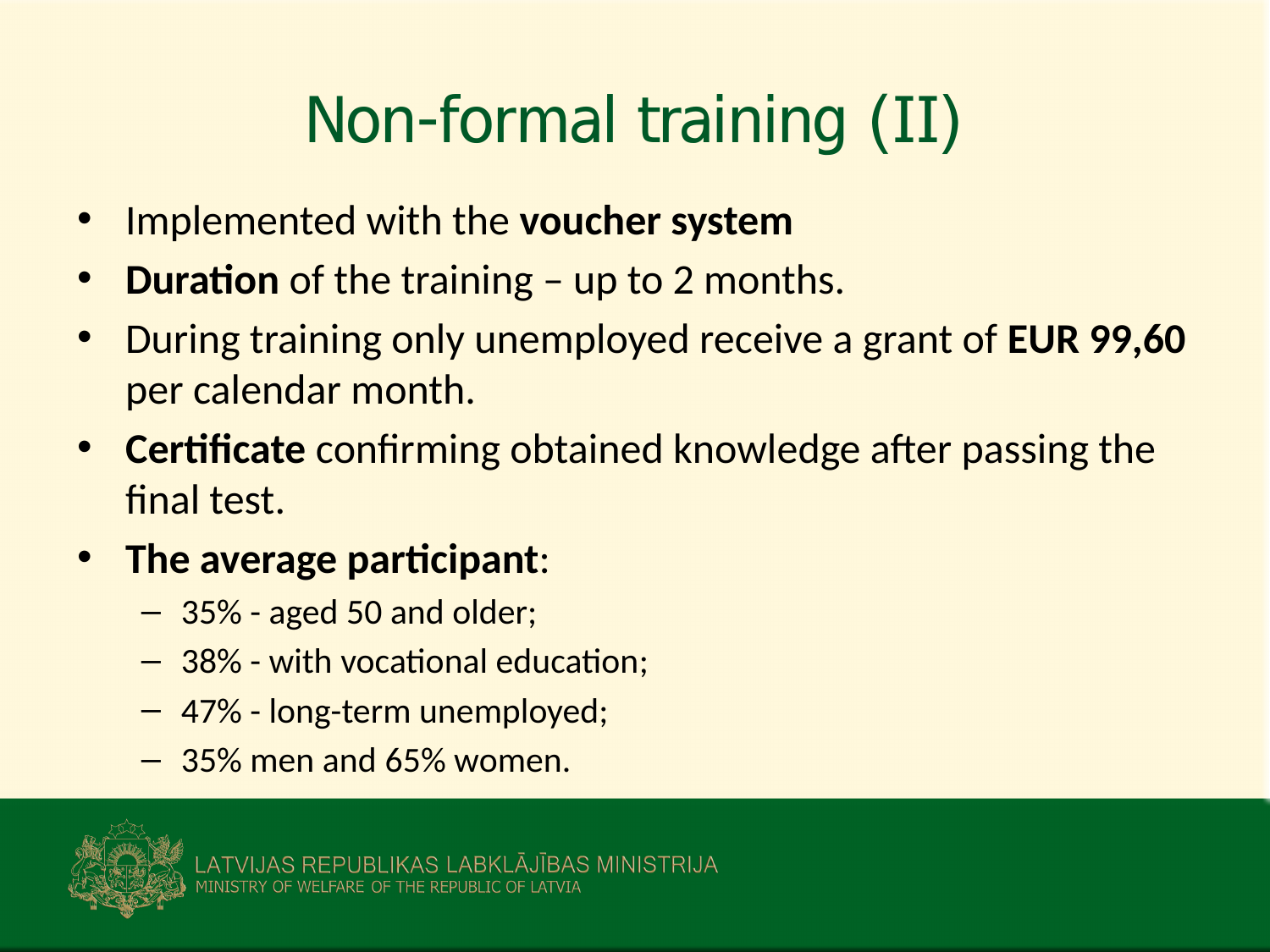

# Non-formal training (II)
Implemented with the voucher system
Duration of the training – up to 2 months.
During training only unemployed receive a grant of EUR 99,60 per calendar month.
Certificate confirming obtained knowledge after passing the final test.
The average participant:
35% - aged 50 and older;
38% - with vocational education;
47% - long-term unemployed;
35% men and 65% women.